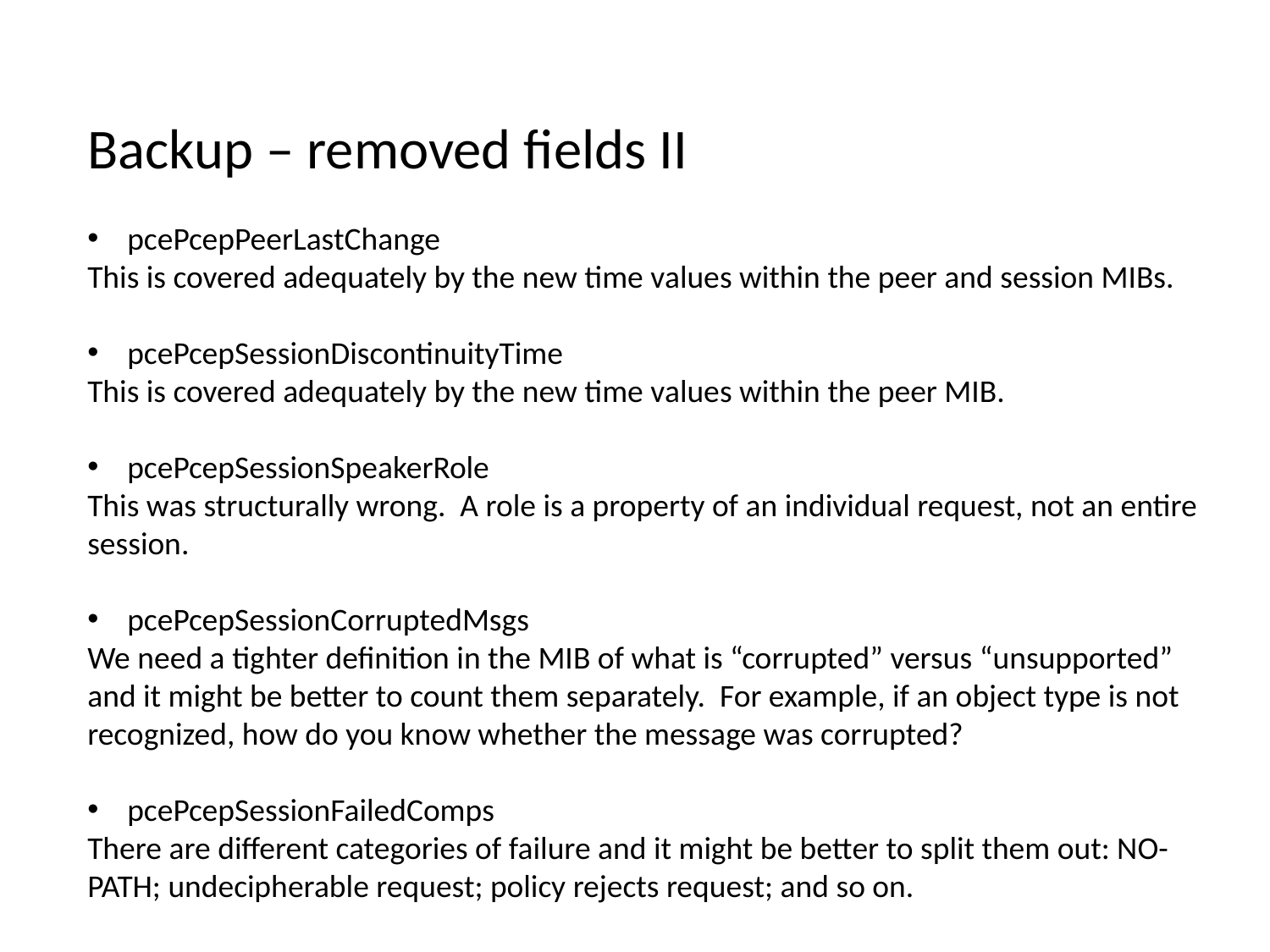

Backup – removed fields II

    pcePcepPeerLastChange
This is covered adequately by the new time values within the peer and session MIBs.

    pcePcepSessionDiscontinuityTime
This is covered adequately by the new time values within the peer MIB.

    pcePcepSessionSpeakerRole
This was structurally wrong.  A role is a property of an individual request, not an entire session.

    pcePcepSessionCorruptedMsgs
We need a tighter definition in the MIB of what is “corrupted” versus “unsupported” and it might be better to count them separately.  For example, if an object type is not recognized, how do you know whether the message was corrupted?

    pcePcepSessionFailedComps
There are different categories of failure and it might be better to split them out: NO-PATH; undecipherable request; policy rejects request; and so on.